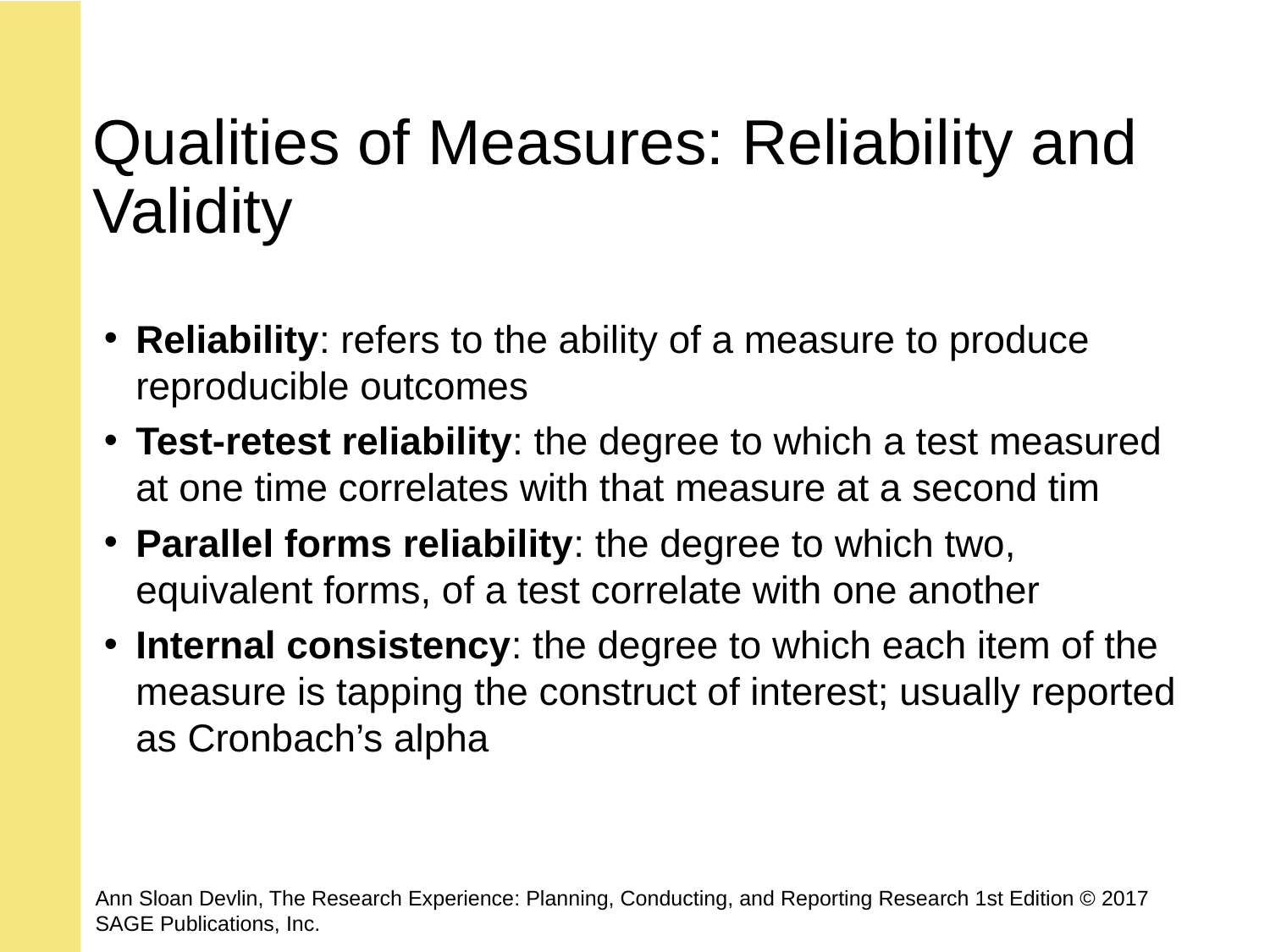

# Qualities of Measures: Reliability and Validity
Reliability: refers to the ability of a measure to produce reproducible outcomes
Test-retest reliability: the degree to which a test measured at one time correlates with that measure at a second tim
Parallel forms reliability: the degree to which two, equivalent forms, of a test correlate with one another
Internal consistency: the degree to which each item of the measure is tapping the construct of interest; usually reported as Cronbach’s alpha